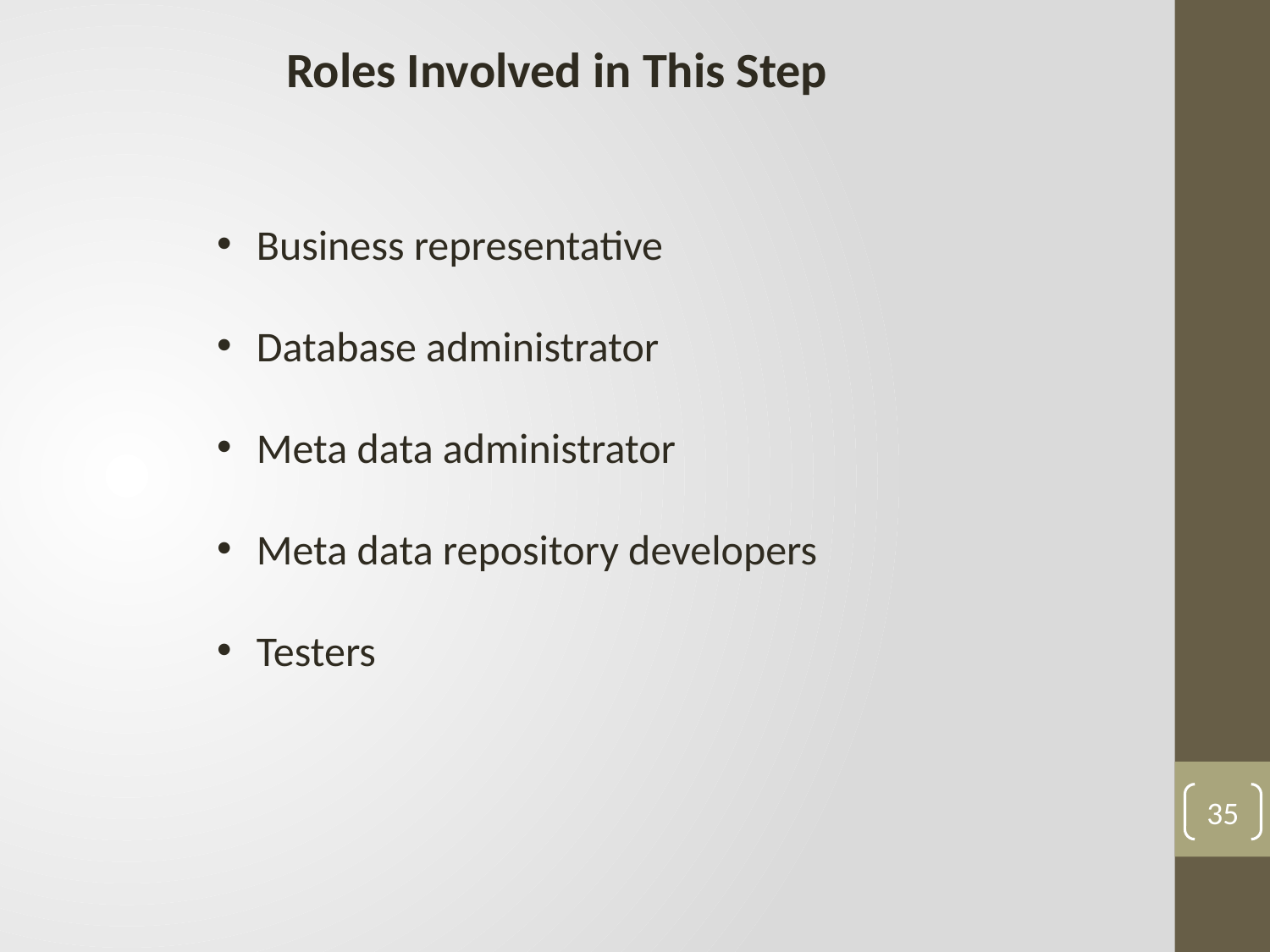

Roles Involved in This Step
Business representative

Database administrator

Meta data administrator

Meta data repository developers

Testers
35